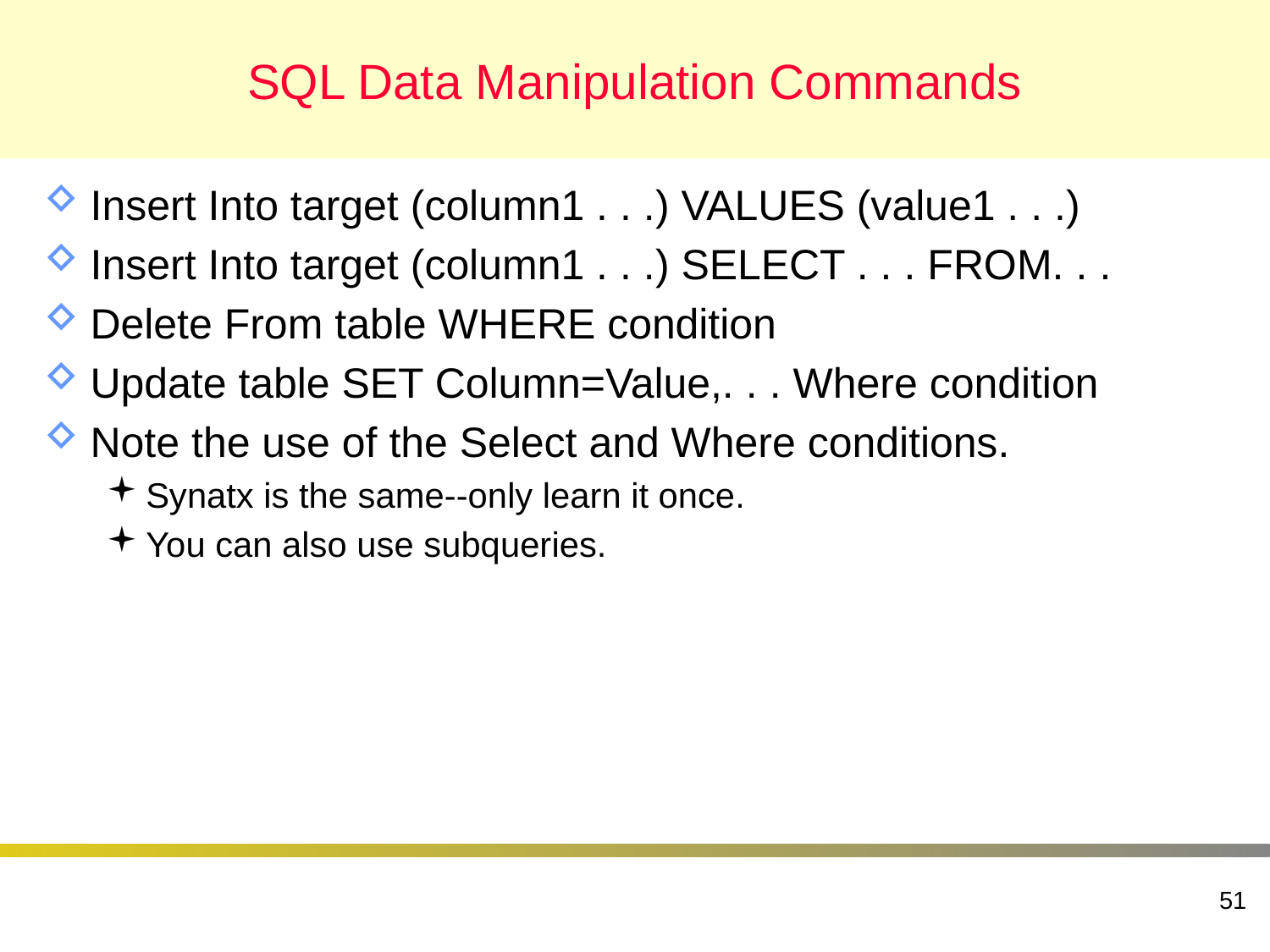

# SQL Data Manipulation Commands
Insert Into target (column1 . . .) VALUES (value1 . . .)
Insert Into target (column1 . . .) SELECT . . . FROM. . .
Delete From table WHERE condition
Update table SET Column=Value,. . . Where condition
Note the use of the Select and Where conditions.
Synatx is the same--only learn it once.
You can also use subqueries.
51